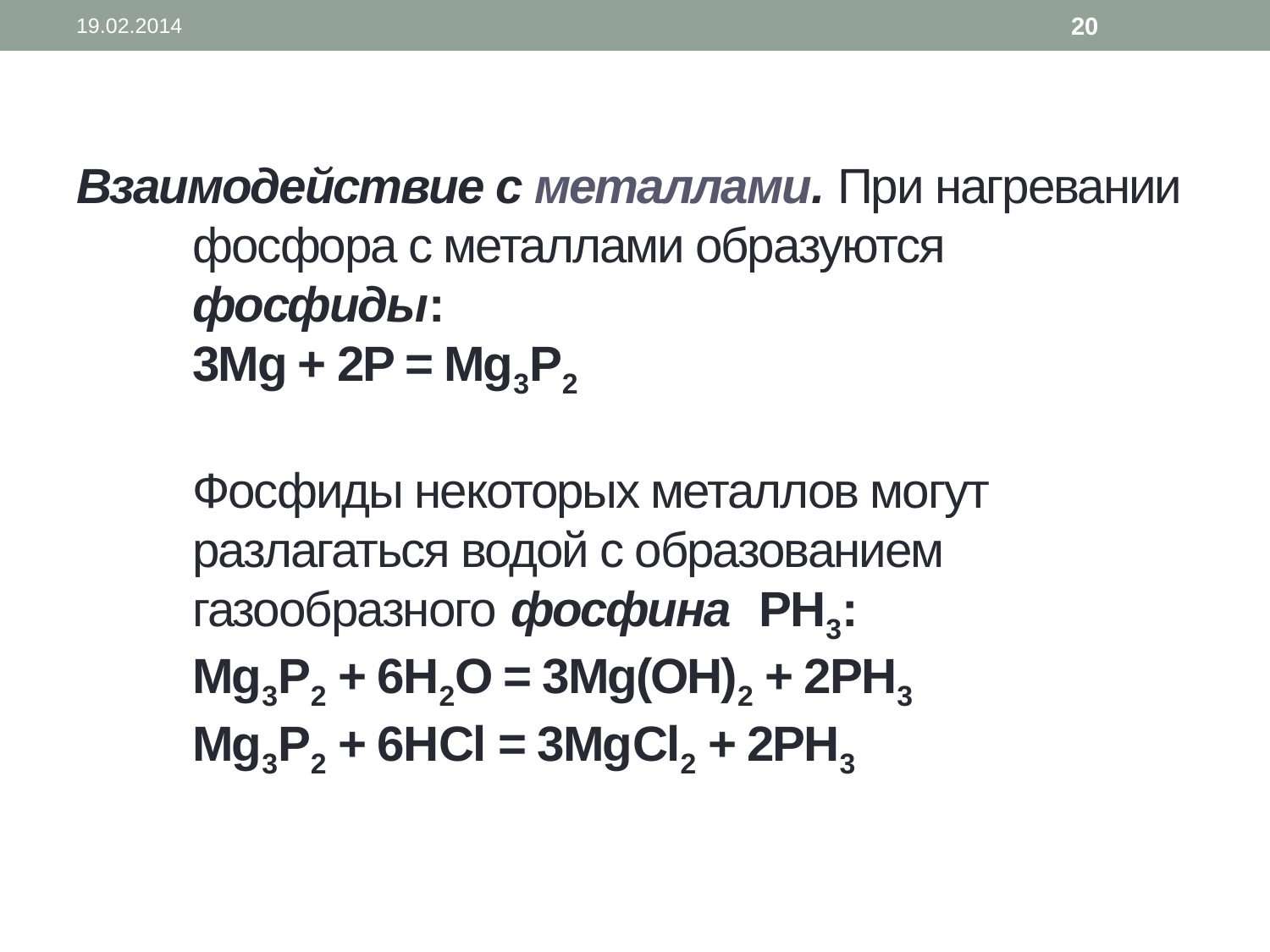

19.02.2014
20
# Взаимодействие с металлами. При нагревании фосфора с металлами образуются фосфиды: 3Mg + 2P = Mg3P2 Фосфиды некоторых металлов могут разлагаться водой с образованием газообразного фосфина  PH3: Mg3P2 + 6H2O = 3Mg(OH)2 + 2PH3 Mg3P2 + 6HCl = 3MgCl2 + 2PH3